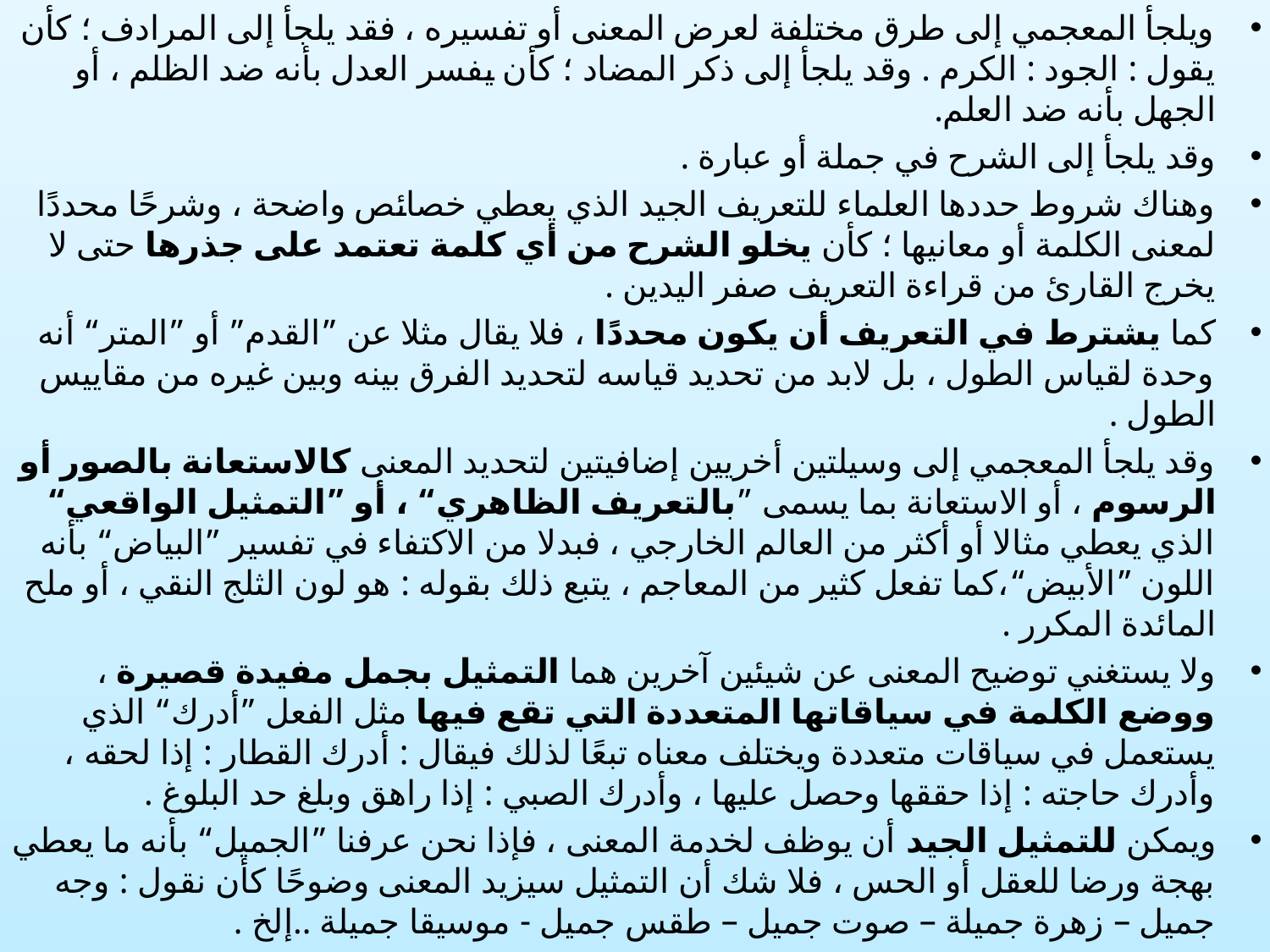

ويلجأ المعجمي إلى طرق مختلفة لعرض المعنى أو تفسيره ، فقد يلجأ إلى المرادف ؛ كأن يقول : الجود : الكرم . وقد يلجأ إلى ذكر المضاد ؛ كأن يفسر العدل بأنه ضد الظلم ، أو الجهل بأنه ضد العلم.
وقد يلجأ إلى الشرح في جملة أو عبارة .
وهناك شروط حددها العلماء للتعريف الجيد الذي يعطي خصائص واضحة ، وشرحًا محددًا لمعنى الكلمة أو معانيها ؛ كأن يخلو الشرح من أي كلمة تعتمد على جذرها حتى لا يخرج القارئ من قراءة التعريف صفر اليدين .
كما يشترط في التعريف أن يكون محددًا ، فلا يقال مثلا عن ”القدم” أو ”المتر“ أنه وحدة لقياس الطول ، بل لابد من تحديد قياسه لتحديد الفرق بينه وبين غيره من مقاييس الطول .
وقد يلجأ المعجمي إلى وسيلتين أخريين إضافيتين لتحديد المعنى كالاستعانة بالصور أو الرسوم ، أو الاستعانة بما يسمى ”بالتعريف الظاهري“ ، أو ”التمثيل الواقعي“ الذي يعطي مثالا أو أكثر من العالم الخارجي ، فبدلا من الاكتفاء في تفسير ”البياض“ بأنه اللون ”الأبيض“،كما تفعل كثير من المعاجم ، يتبع ذلك بقوله : هو لون الثلج النقي ، أو ملح المائدة المكرر .
ولا يستغني توضيح المعنى عن شيئين آخرين هما التمثيل بجمل مفيدة قصيرة ، ووضع الكلمة في سياقاتها المتعددة التي تقع فيها مثل الفعل ”أدرك“ الذي يستعمل في سياقات متعددة ويختلف معناه تبعًا لذلك فيقال : أدرك القطار : إذا لحقه ، وأدرك حاجته : إذا حققها وحصل عليها ، وأدرك الصبي : إذا راهق وبلغ حد البلوغ .
ويمكن للتمثيل الجيد أن يوظف لخدمة المعنى ، فإذا نحن عرفنا ”الجميل“ بأنه ما يعطي بهجة ورضا للعقل أو الحس ، فلا شك أن التمثيل سيزيد المعنى وضوحًا كأن نقول : وجه جميل – زهرة جميلة – صوت جميل – طقس جميل - موسيقا جميلة ..إلخ .